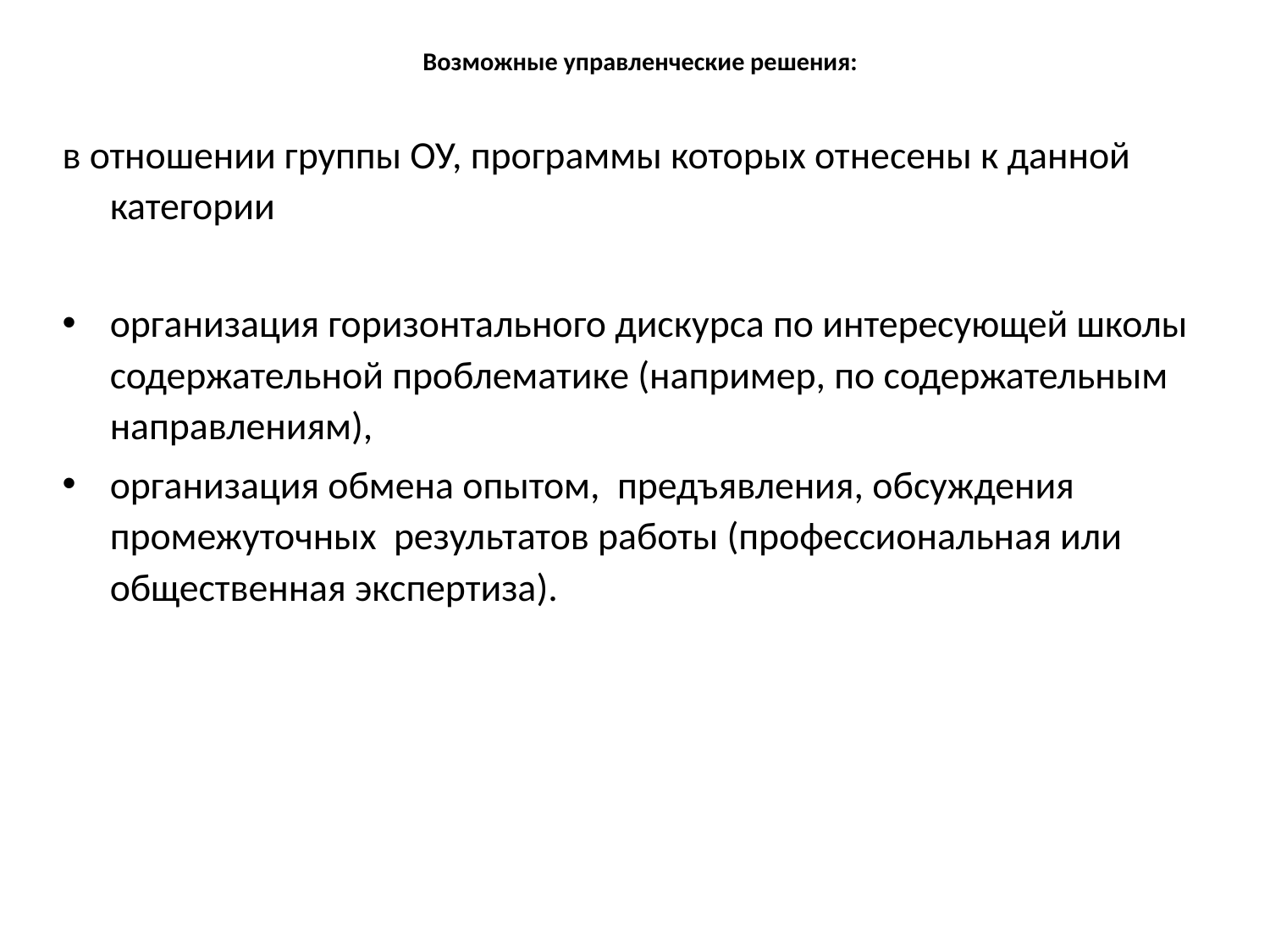

# Возможные управленческие решения:
в отношении группы ОУ, программы которых отнесены к данной категории

организация горизонтального дискурса по интересующей школы содержательной проблематике (например, по содержательным направлениям),
организация обмена опытом,  предъявления, обсуждения  промежуточных  результатов работы (профессиональная или общественная экспертиза).